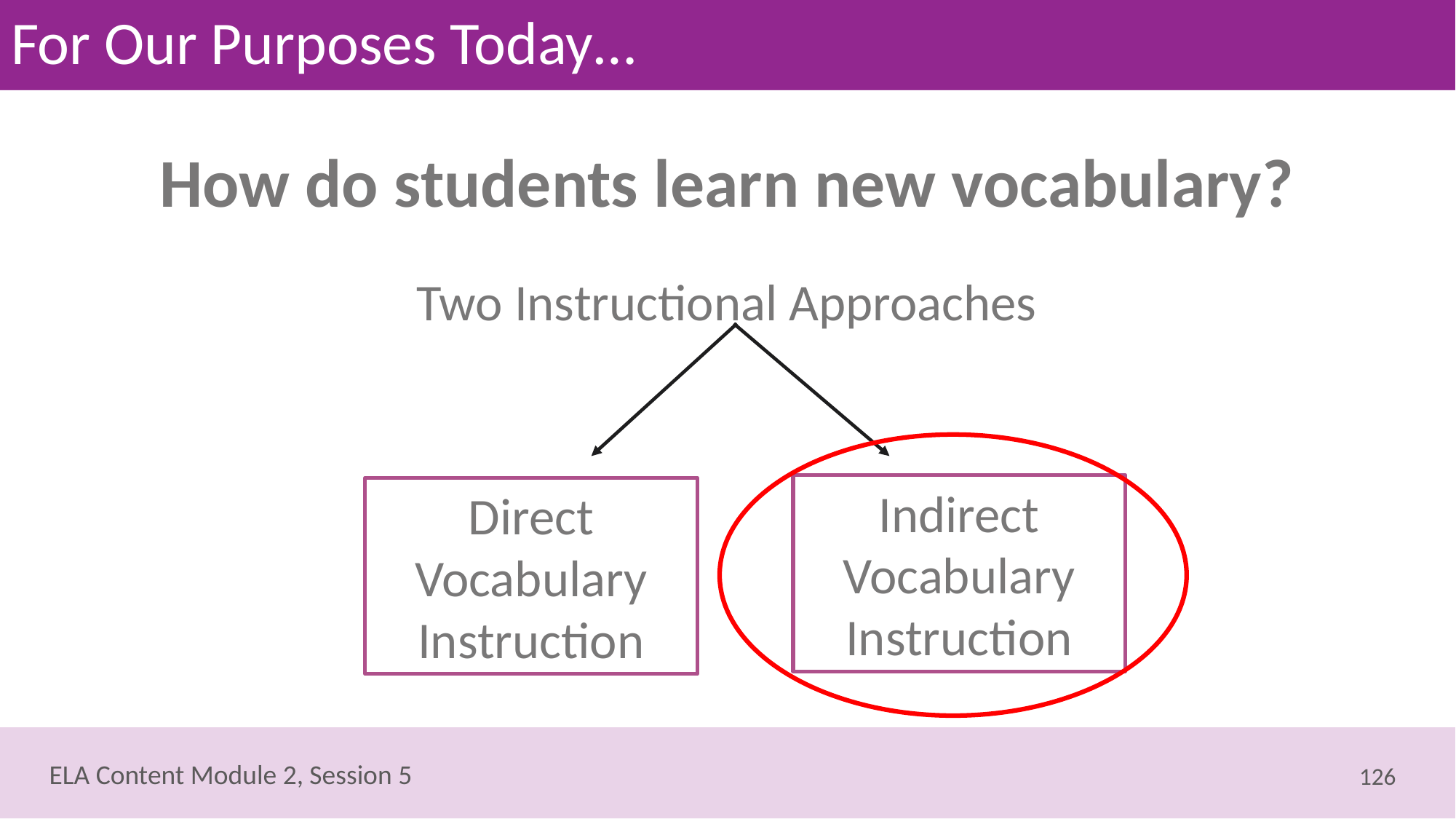

# For Our Purposes Today…
How do students learn new vocabulary?

Two Instructional Approaches

Indirect Vocabulary Instruction
Direct Vocabulary Instruction
126